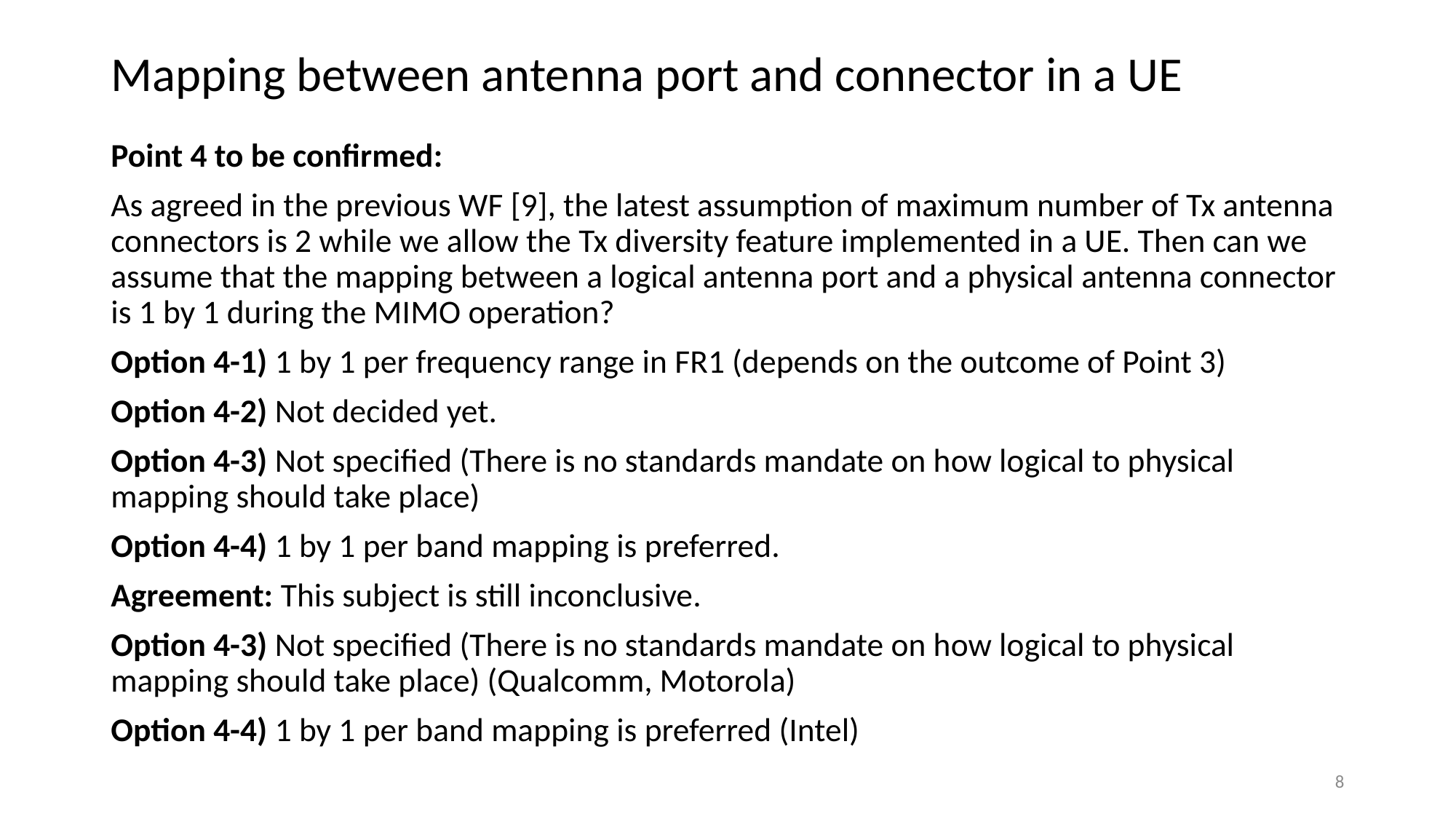

# Mapping between antenna port and connector in a UE
Point 4 to be confirmed:
As agreed in the previous WF [9], the latest assumption of maximum number of Tx antenna connectors is 2 while we allow the Tx diversity feature implemented in a UE. Then can we assume that the mapping between a logical antenna port and a physical antenna connector is 1 by 1 during the MIMO operation?
Option 4-1) 1 by 1 per frequency range in FR1 (depends on the outcome of Point 3)
Option 4-2) Not decided yet.
Option 4-3) Not specified (There is no standards mandate on how logical to physical mapping should take place)
Option 4-4) 1 by 1 per band mapping is preferred.
Agreement: This subject is still inconclusive.
Option 4-3) Not specified (There is no standards mandate on how logical to physical mapping should take place) (Qualcomm, Motorola)
Option 4-4) 1 by 1 per band mapping is preferred (Intel)
8